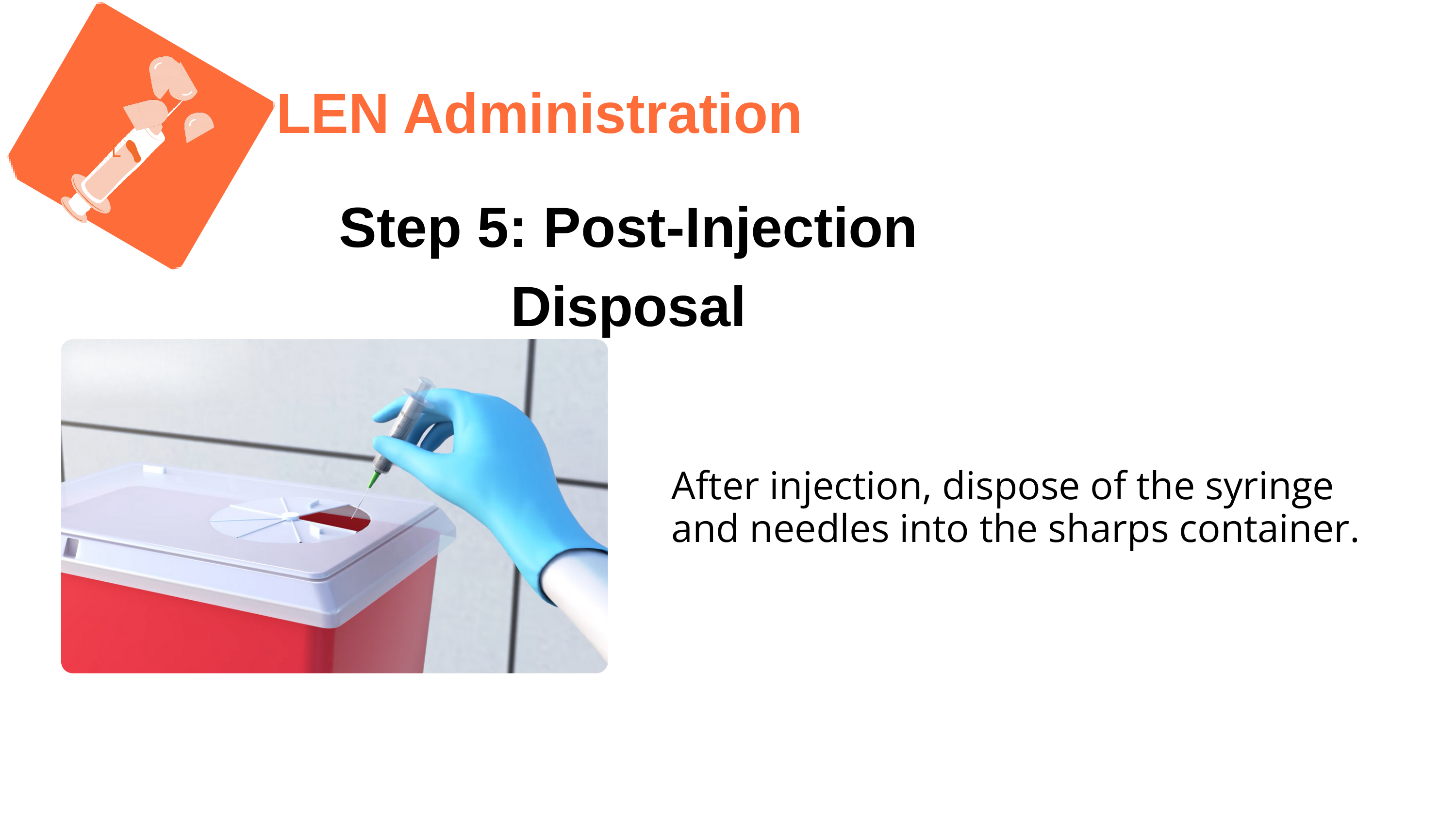

L
LEN Administration
Step 5: Post-Injection Disposal

After injection, dispose of the syringe and needles into the sharps container.